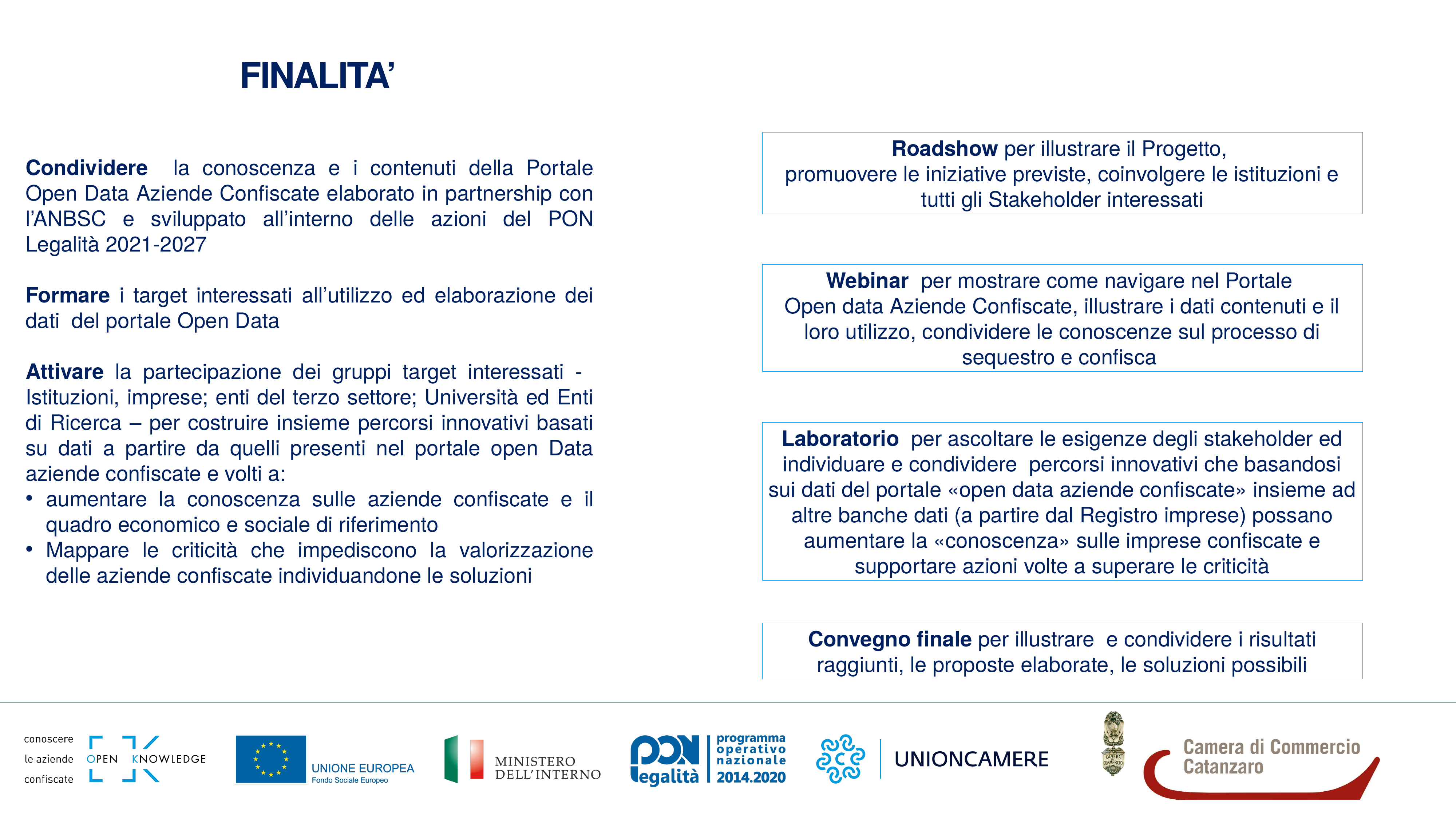

FINALITA’
Roadshow per illustrare il Progetto,
promuovere le iniziative previste, coinvolgere le istituzioni e tutti gli Stakeholder interessati
Condividere  la conoscenza e i contenuti della Portale Open Data Aziende Confiscate elaborato in partnership con l’ANBSC e sviluppato all’interno delle azioni del PON Legalità 2021-2027

Formare i target interessati all’utilizzo ed elaborazione dei dati  del portale Open Data

Attivare la partecipazione dei gruppi target interessati -  Istituzioni, imprese; enti del terzo settore; Università ed Enti di Ricerca – per costruire insieme percorsi innovativi basati su dati a partire da quelli presenti nel portale open Data aziende confiscate e volti a:
aumentare la conoscenza sulle aziende confiscate e il quadro economico e sociale di riferimento
Mappare le criticità che impediscono la valorizzazione delle aziende confiscate individuandone le soluzioni
Webinar  per mostrare come navigare nel Portale
Open data Aziende Confiscate, illustrare i dati contenuti e il loro utilizzo, condividere le conoscenze sul processo di sequestro e confisca

Laboratorio  per ascoltare le esigenze degli stakeholder ed individuare e condividere  percorsi innovativi che basandosi sui dati del portale «open data aziende confiscate» insieme ad altre banche dati (a partire dal Registro imprese) possano aumentare la «conoscenza» sulle imprese confiscate e supportare azioni volte a superare le criticità
Convegno finale per illustrare  e condividere i risultati raggiunti, le proposte elaborate, le soluzioni possibili